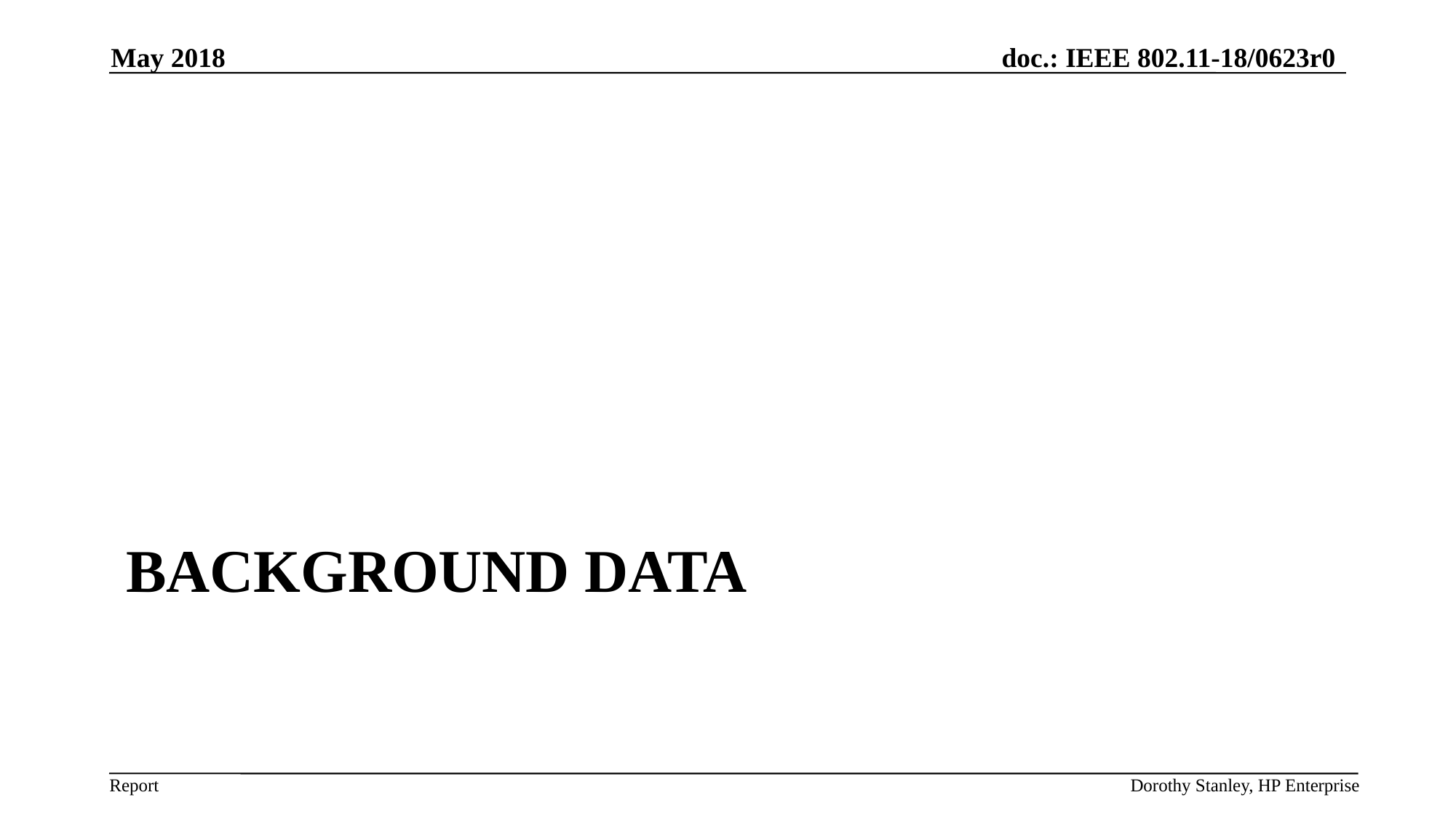

May 2018

# background data
Dorothy Stanley, HP Enterprise